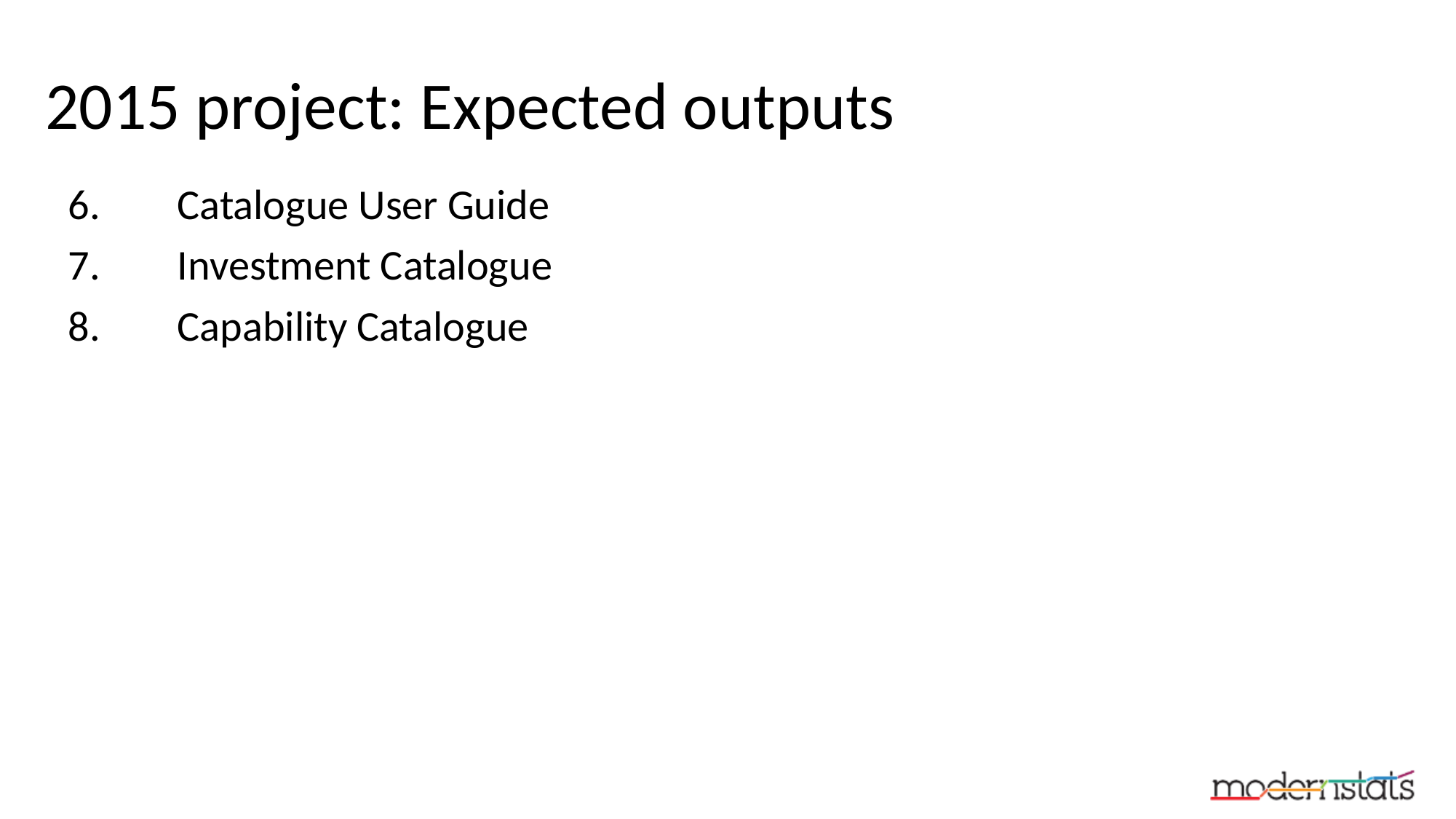

# 2015 project: Expected outputs
6.	Catalogue User Guide
7.	Investment Catalogue
8.	Capability Catalogue